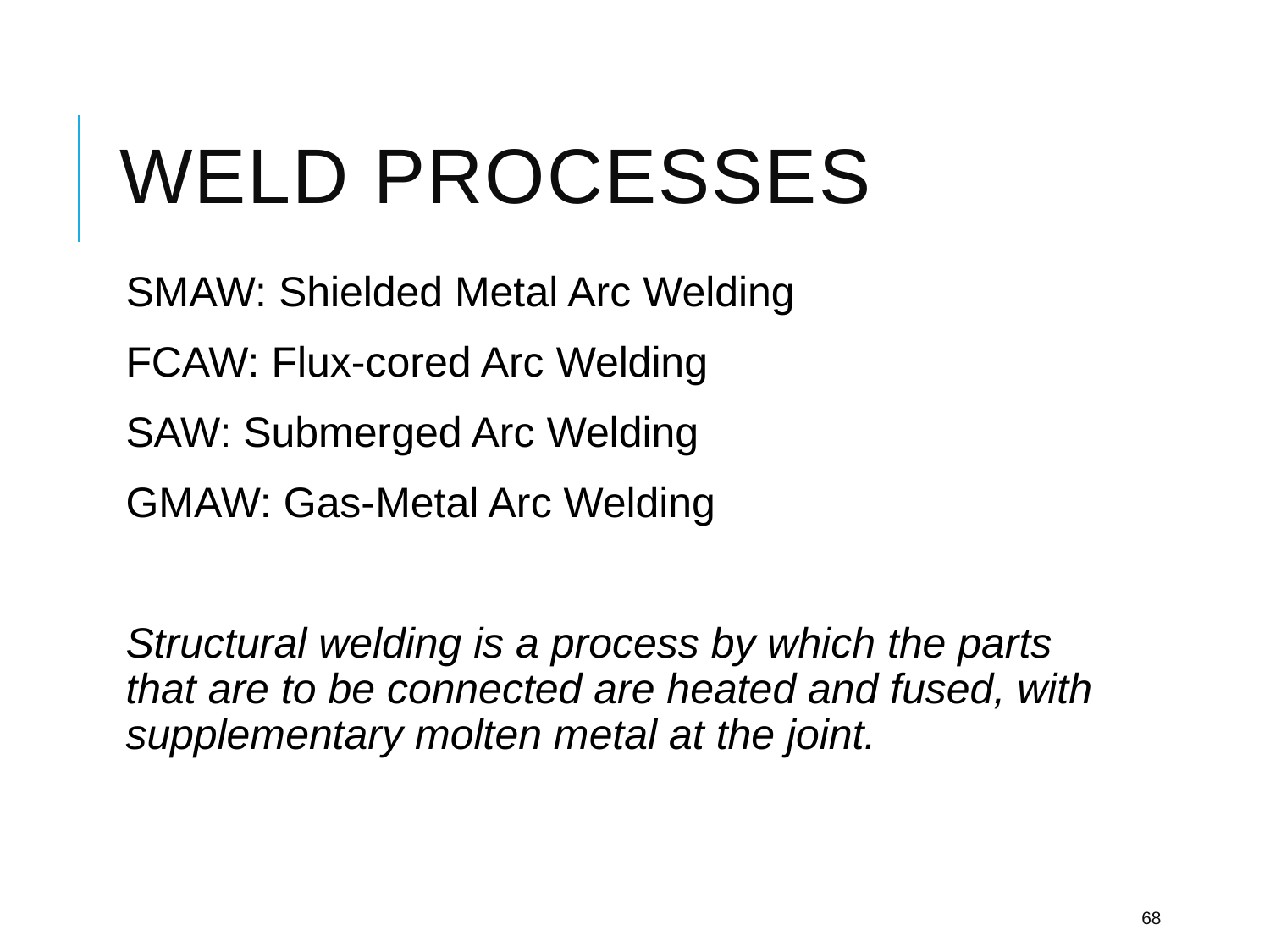

# WelD Processes
SMAW: Shielded Metal Arc Welding
FCAW: Flux-cored Arc Welding
SAW: Submerged Arc Welding
GMAW: Gas-Metal Arc Welding

Structural welding is a process by which the parts that are to be connected are heated and fused, with supplementary molten metal at the joint.
68